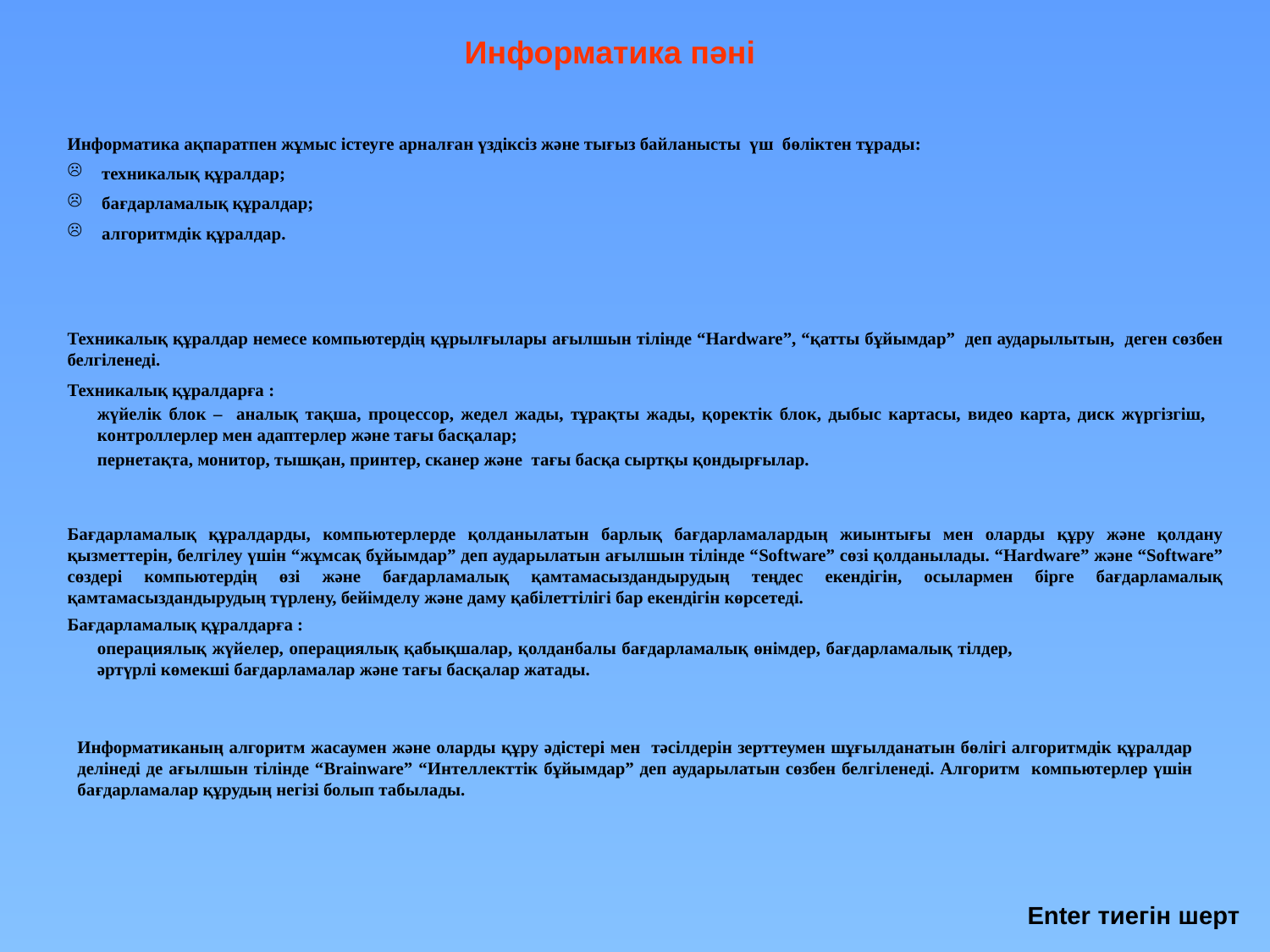

Информатика пәні
Информатика ақпаратпен жұмыс істеуге арналған үздіксіз және тығыз байланысты  үш  бөліктен тұрады:
 техникалық құралдар;
 бағдарламалық құралдар;
 алгоритмдік құралдар.
Техникалық құралдар немесе компьютердің құрылғылары ағылшын тілінде “Hardware”, “қатты бұйымдар”  деп аударылытын,  деген сөзбен белгіленеді.
Техникалық құралдарға :
жүйелік блок –  аналық тақша, процессор, жедел жады, тұрақты жады, қоректік блок, дыбыс картасы, видео карта, диск жүргізгіш,  контроллерлер мен адаптерлер және тағы басқалар;
пернетақта, монитор, тышқан, принтер, сканер және  тағы басқа сыртқы қондырғылар.
Бағдарламалық құралдарды, компьютерлерде қолданылатын барлық бағдарламалардың жиынтығы мен оларды құру және қолдану қызметтерін, белгілеу үшін “жұмсақ бұйымдар” деп аударылатын ағылшын тілінде “Software” сөзі қолданылады. “Hardware” және “Software” сөздері компьютердің өзі және бағдарламалық қамтамасыздандырудың теңдес екендігін, осылармен бірге бағдарламалық қамтамасыздандырудың түрлену, бейімделу және даму қабілеттілігі бар екендігін көрсетеді.
Бағдарламалық құралдарға :
операциялық жүйелер, операциялық қабықшалар, қолданбалы бағдарламалық өнімдер, бағдарламалық тілдер, әртүрлі көмекші бағдарламалар және тағы басқалар жатады.
Информатиканың алгоритм жасаумен және оларды құру әдістері мен  тәсілдерін зерттеумен шұғылданатын бөлігі алгоритмдік құралдар делінеді де ағылшын тілінде “Brainware” “Интеллекттік бұйымдар” деп аударылатын сөзбен белгіленеді. Алгоритм  компьютерлер үшін бағдарламалар құрудың негізі болып табылады.
Enter тиегін шерт